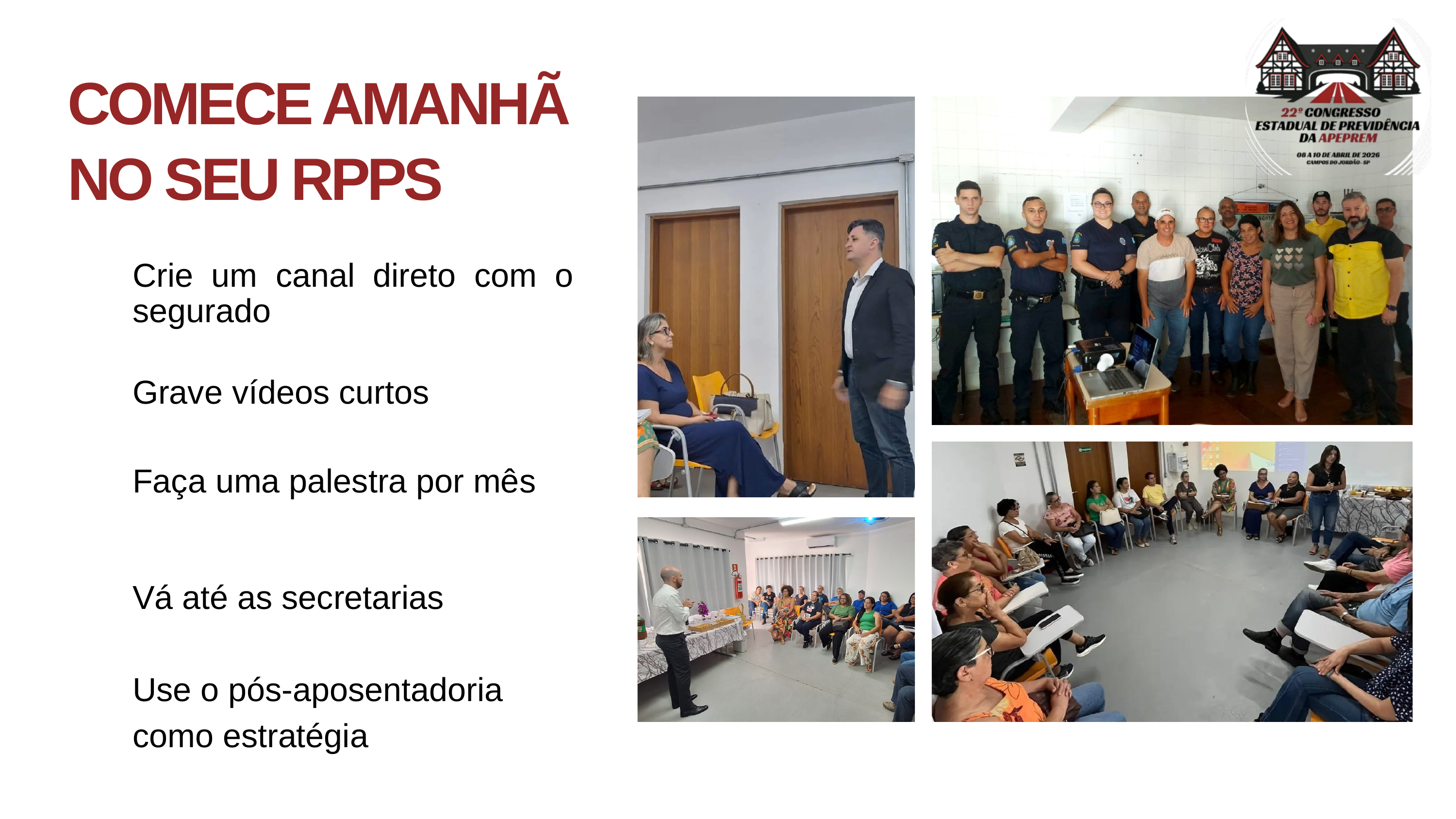

COMECE AMANHÃ NO SEU RPPS
Crie um canal direto com o segurado

Grave vídeos curtos

Faça uma palestra por mês
Vá até as secretarias

Use o pós-aposentadoria como estratégia